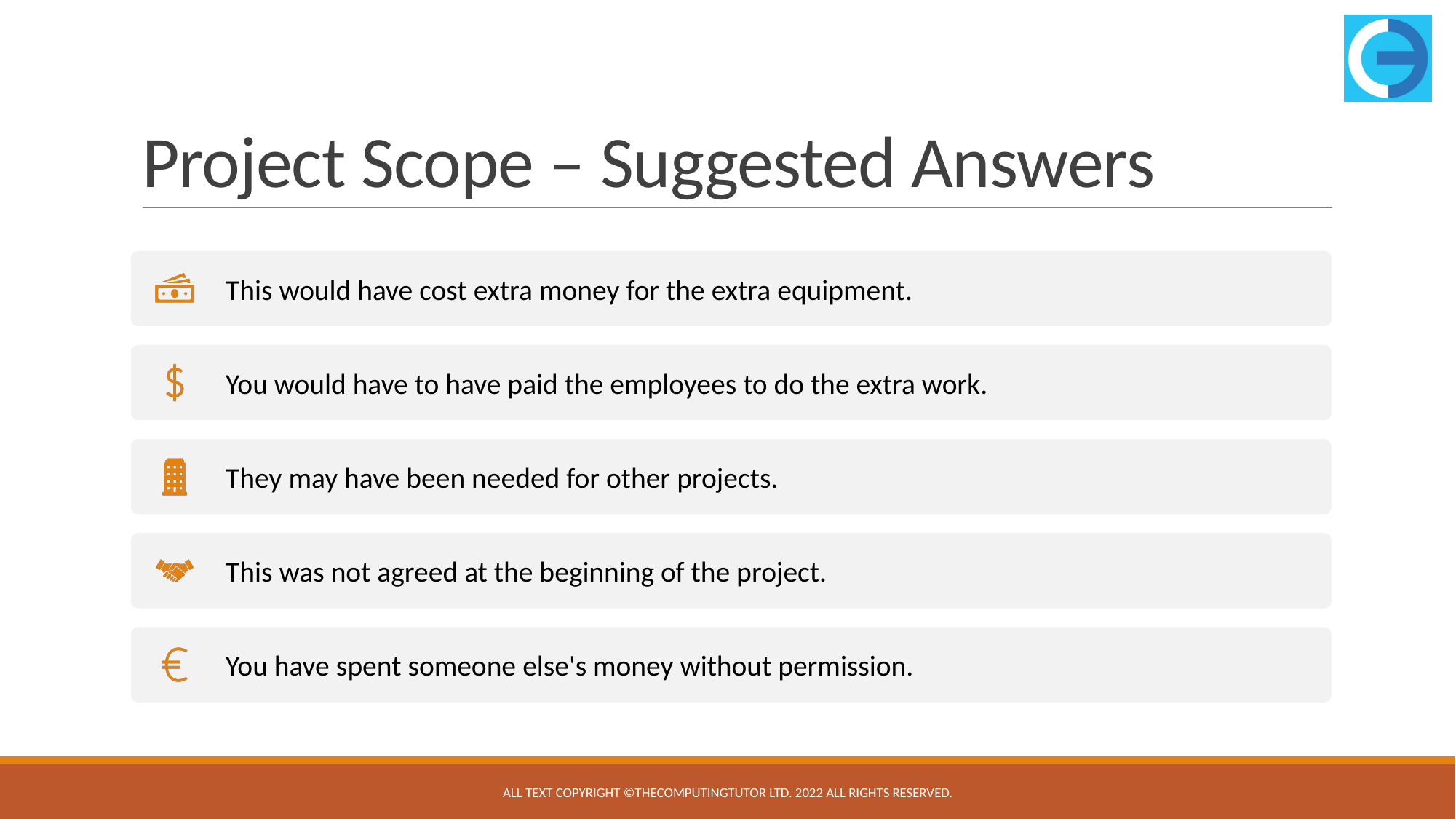

# Project Scope – Suggested Answers
This would have cost extra money for the extra equipment.
You would have to have paid the employees to do the extra work.
They may have been needed for other projects.
This was not agreed at the beginning of the project.
You have spent someone else's money without permission.
All text copyright ©TheComputingTutor Ltd. 2022 All rights Reserved.